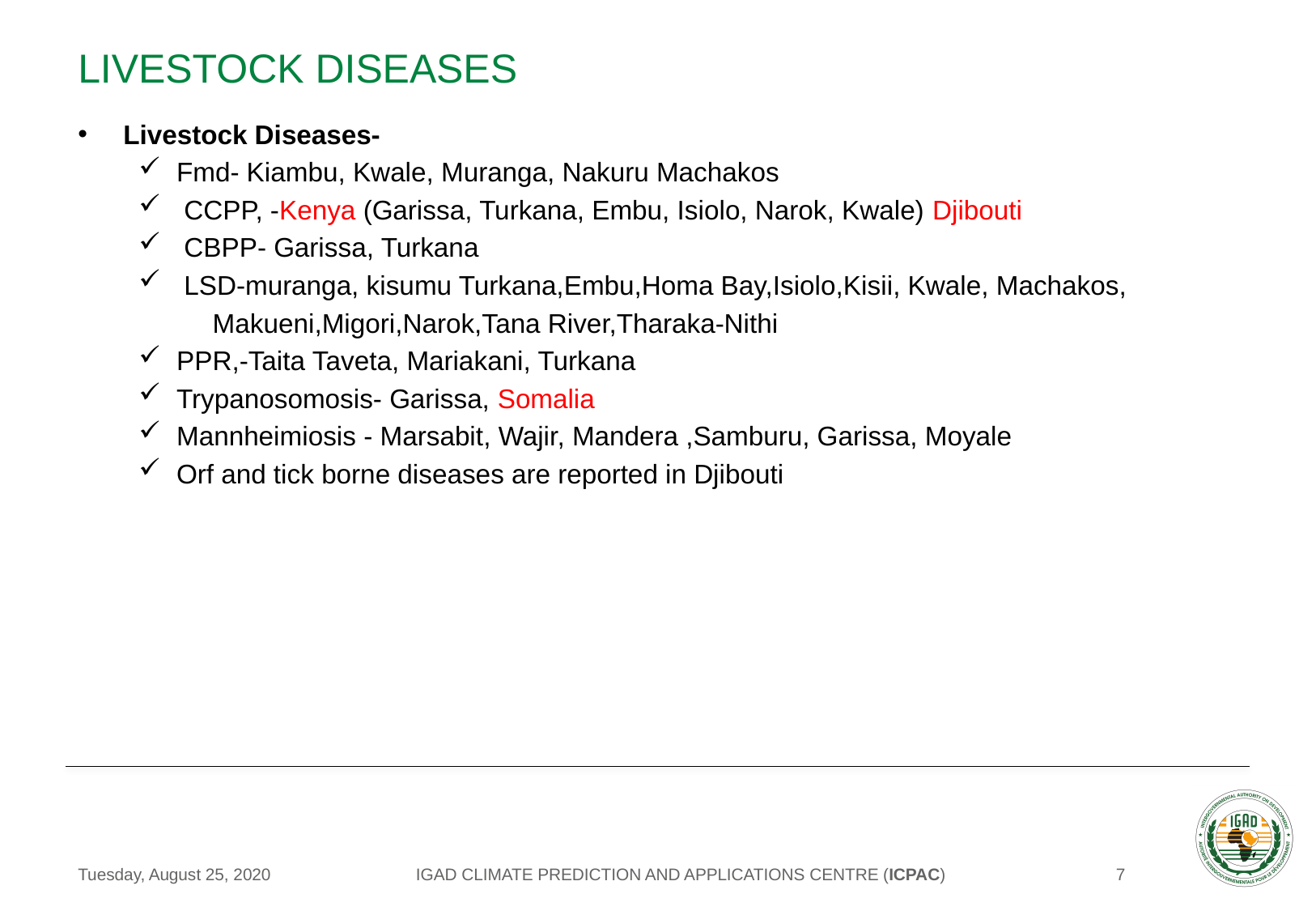

# Livestock diseases
Livestock Diseases-
Fmd- Kiambu, Kwale, Muranga, Nakuru Machakos
 CCPP, -Kenya (Garissa, Turkana, Embu, Isiolo, Narok, Kwale) Djibouti
 CBPP- Garissa, Turkana
 LSD-muranga, kisumu Turkana,Embu,Homa Bay,Isiolo,Kisii, Kwale, Machakos,
                  Makueni,Migori,Narok,Tana River,Tharaka-Nithi
PPR,-Taita Taveta, Mariakani, Turkana
Trypanosomosis- Garissa, Somalia
Mannheimiosis - Marsabit, Wajir, Mandera ,Samburu, Garissa, Moyale
Orf and tick borne diseases are reported in Djibouti

IGAD CLIMATE PREDICTION AND APPLICATIONS CENTRE (ICPAC)
Tuesday, August 25, 2020
7